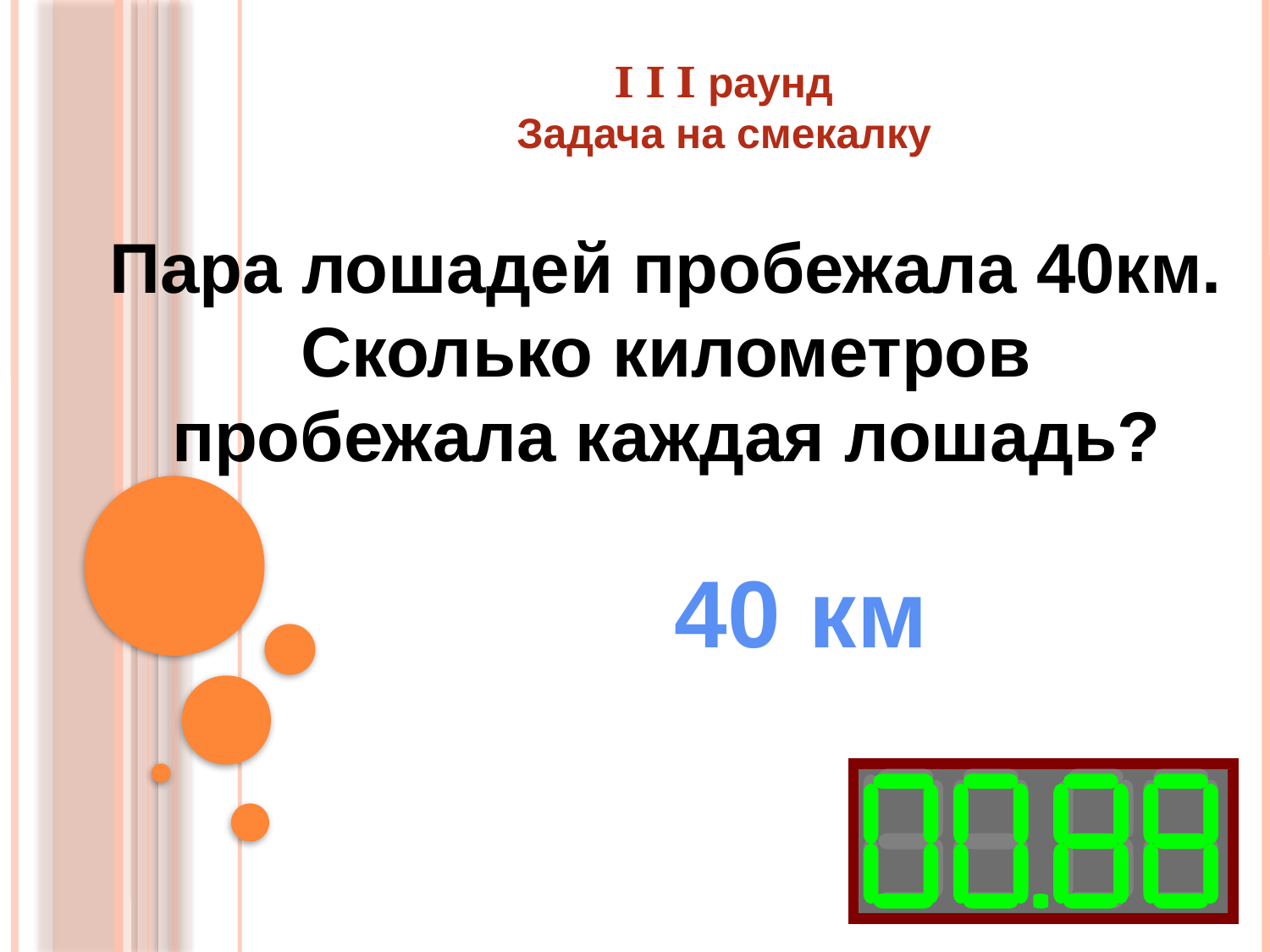

I I I раунд
Задача на смекалку
Пара лошадей пробежала 40км. Сколько километров пробежала каждая лошадь?
40 км